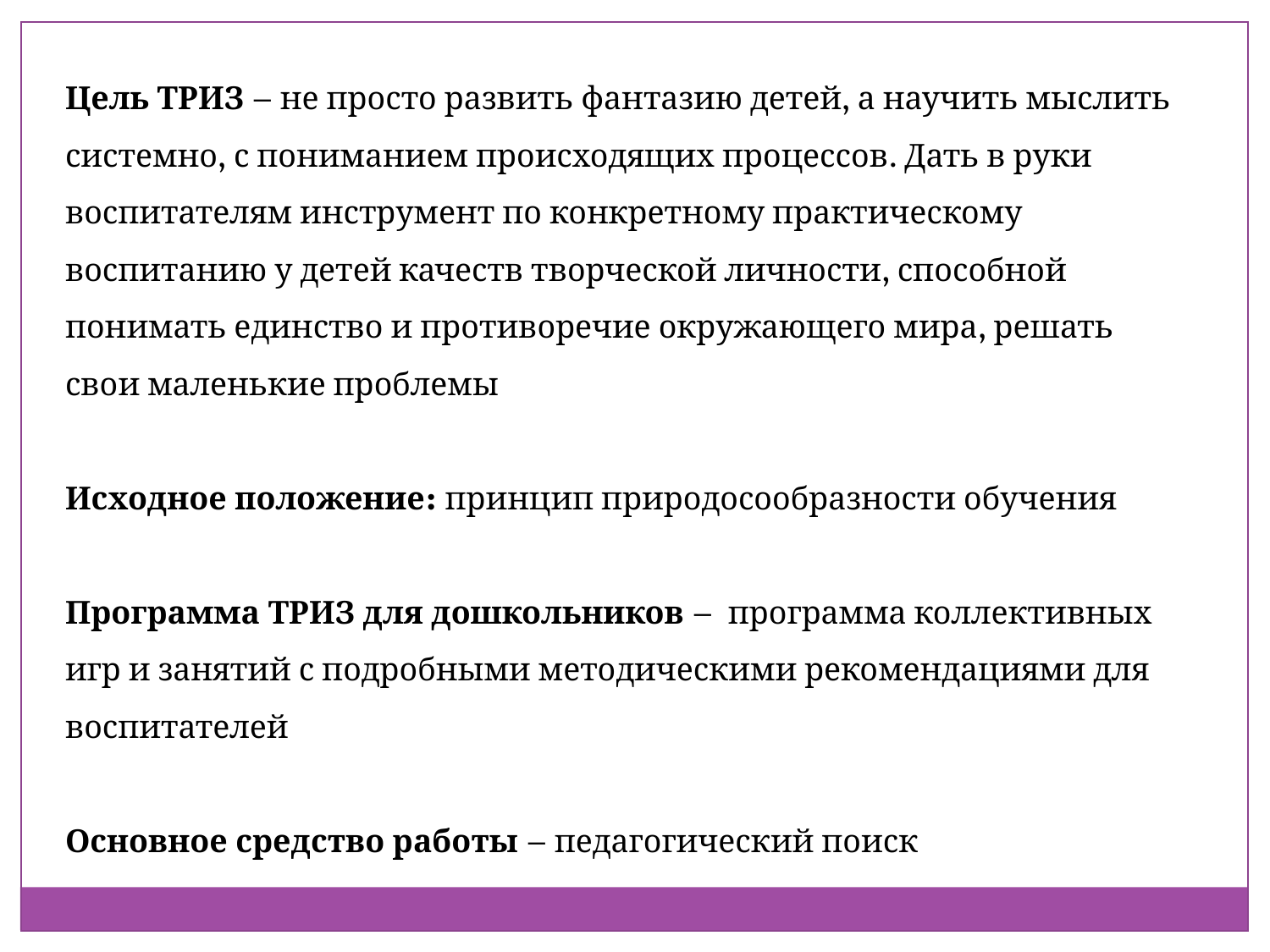

Цель ТРИЗ – не просто развить фантазию детей, а научить мыслить системно, с пониманием происходящих процессов. Дать в руки воспитателям инструмент по конкретному практическому воспитанию у детей качеств творческой личности, способной понимать единство и противоречие окружающего мира, решать свои маленькие проблемы

Исходное положение: принцип природосообразности обучения

Программа ТРИЗ для дошкольников –  программа коллективных игр и занятий с подробными методическими рекомендациями для воспитателей

Основное средство работы – педагогический поиск